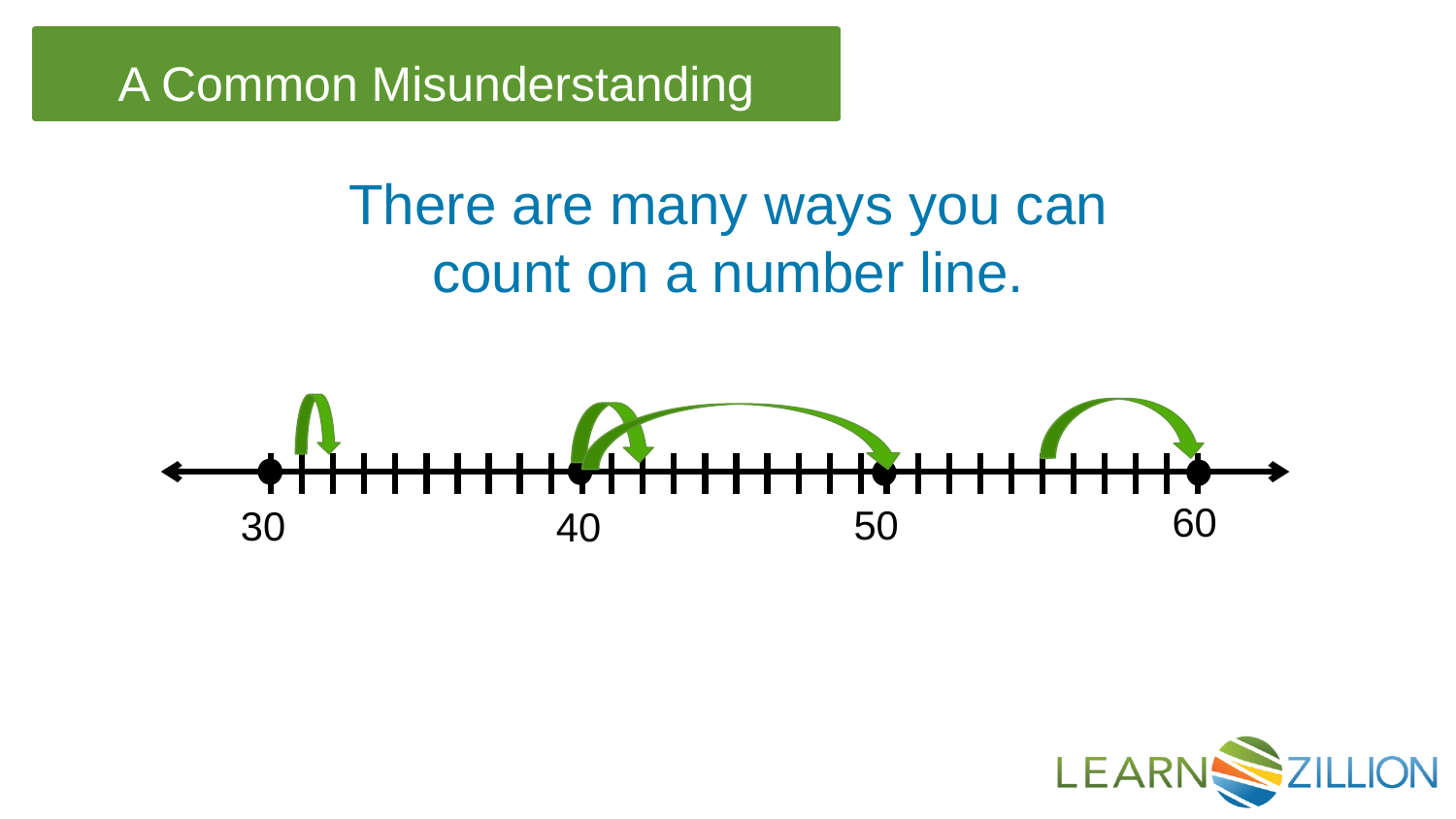

There are many ways you can count on a number line.

60
50
30
40